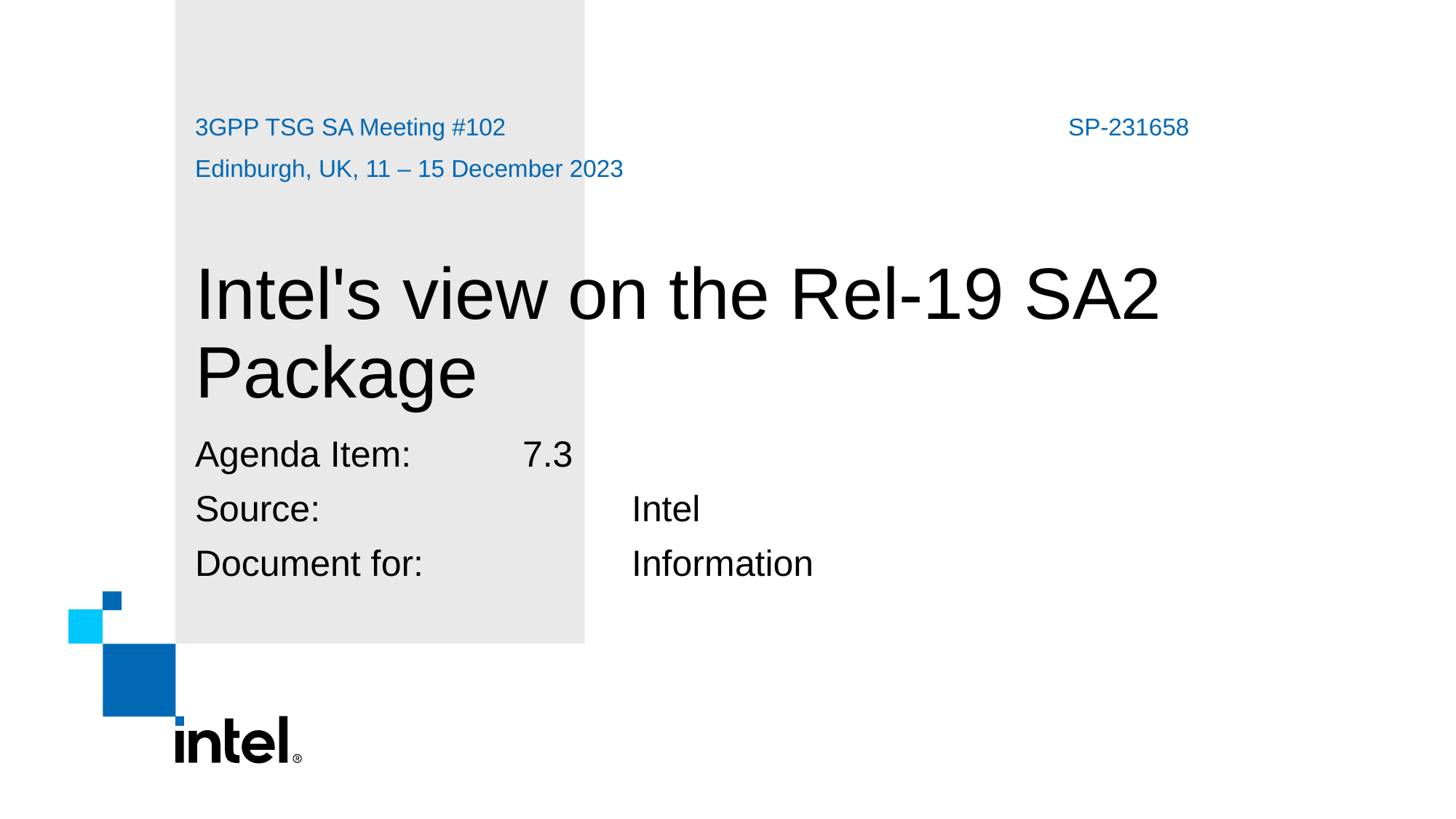

3GPP TSG SA Meeting #102						SP-231658
Edinburgh, UK, 11 – 15 December 2023
# Intel's view on the Rel-19 SA2 Package
Agenda Item:		7.3
Source: 			Intel
Document for:		Information